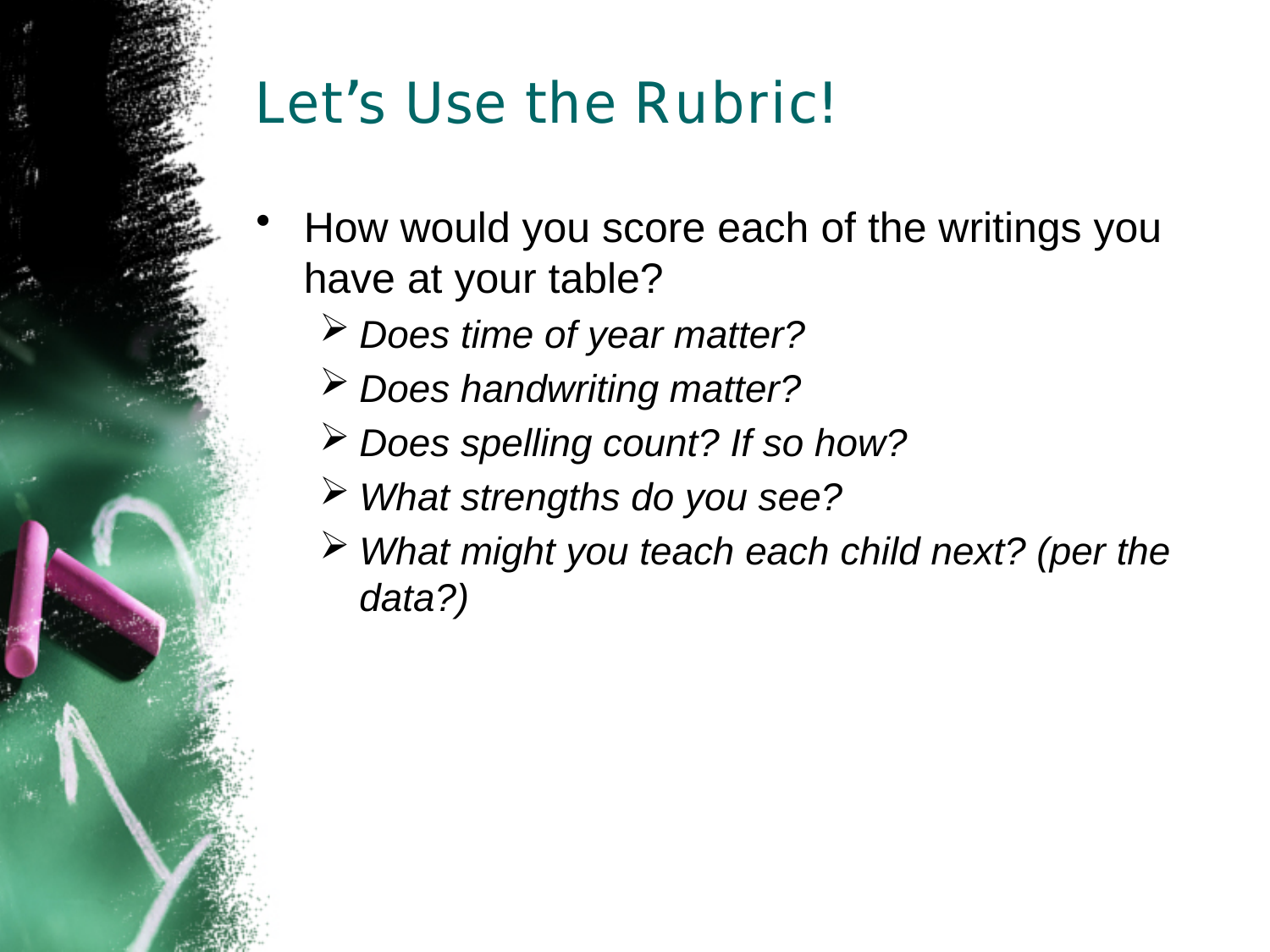

# Let’s Use the Rubric!
How would you score each of the writings you have at your table?
Does time of year matter?
Does handwriting matter?
Does spelling count? If so how?
What strengths do you see?
What might you teach each child next? (per the data?)